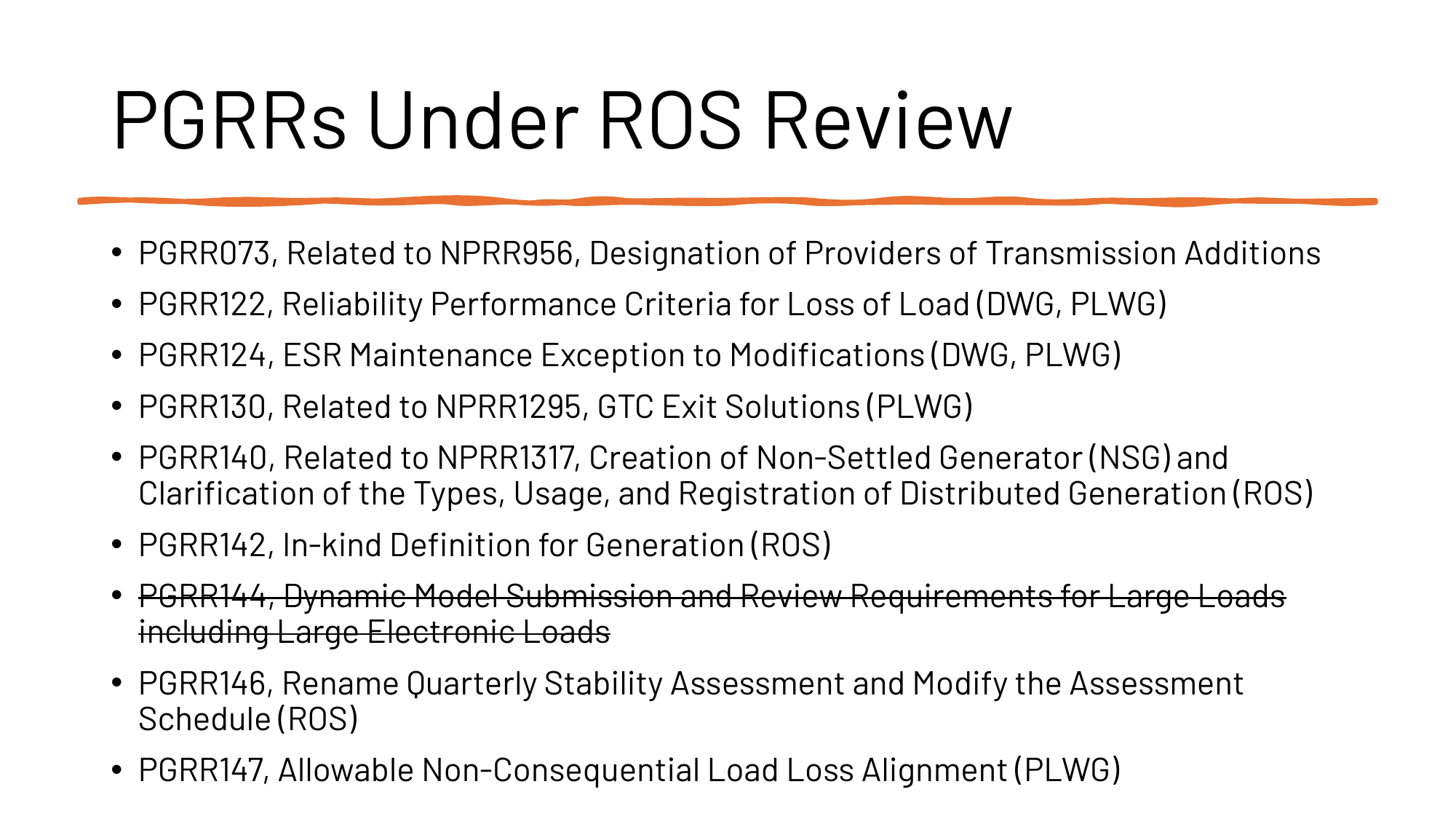

# PGRRs Under ROS Review

PGRR073, Related to NPRR956, Designation of Providers of Transmission Additions
PGRR122, Reliability Performance Criteria for Loss of Load (DWG, PLWG)
PGRR124, ESR Maintenance Exception to Modifications (DWG, PLWG)
PGRR130, Related to NPRR1295, GTC Exit Solutions (PLWG)
PGRR140, Related to NPRR1317, Creation of Non-Settled Generator (NSG) and Clarification of the Types, Usage, and Registration of Distributed Generation (ROS)
PGRR142, In-kind Definition for Generation (ROS)
PGRR144, Dynamic Model Submission and Review Requirements for Large Loads including Large Electronic Loads
PGRR146, Rename Quarterly Stability Assessment and Modify the Assessment Schedule (ROS)
PGRR147, Allowable Non-Consequential Load Loss Alignment (PLWG)